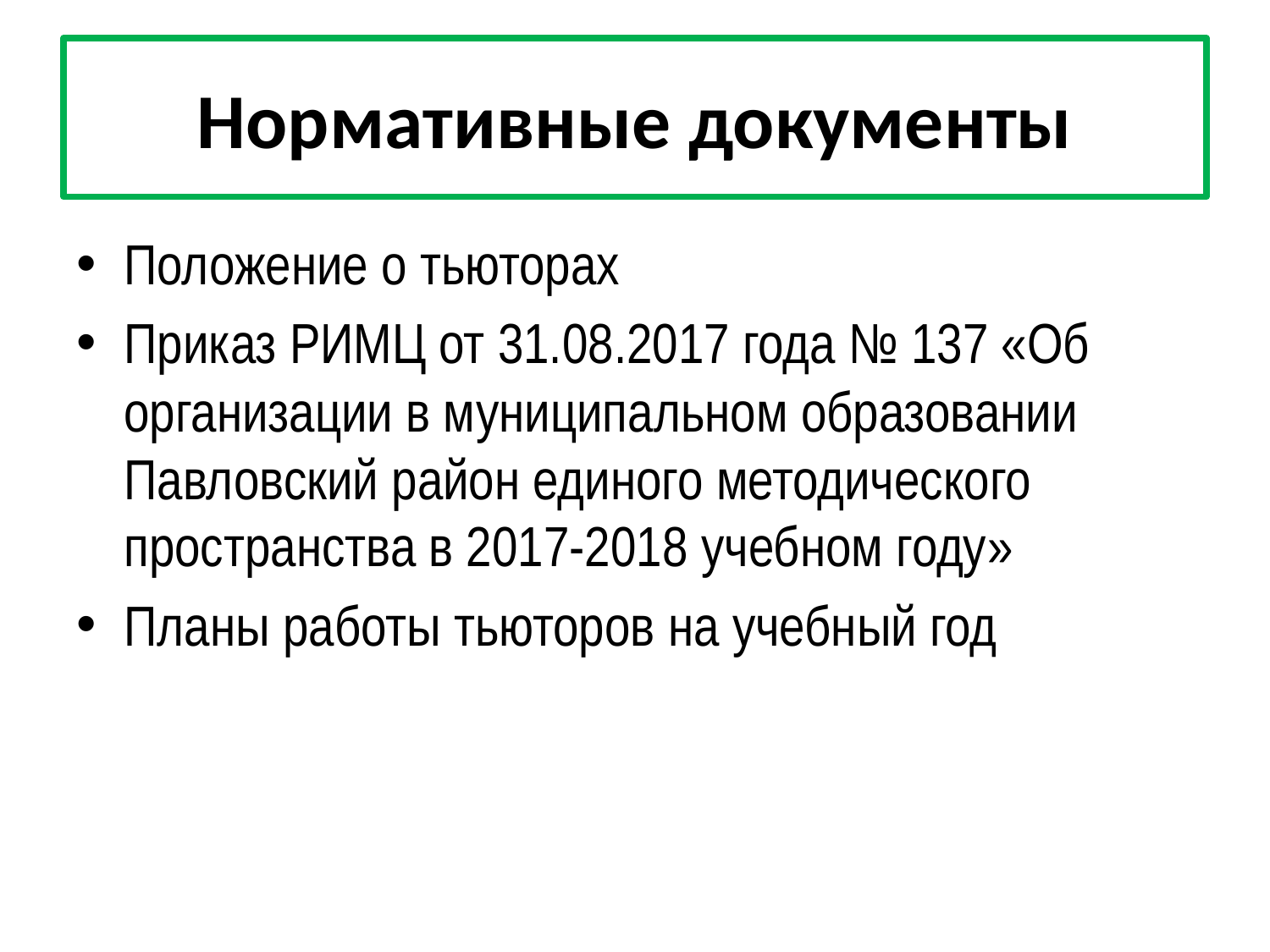

# Нормативные документы
Положение о тьюторах
Приказ РИМЦ от 31.08.2017 года № 137 «Об организации в муниципальном образовании Павловский район единого методического пространства в 2017-2018 учебном году»
Планы работы тьюторов на учебный год